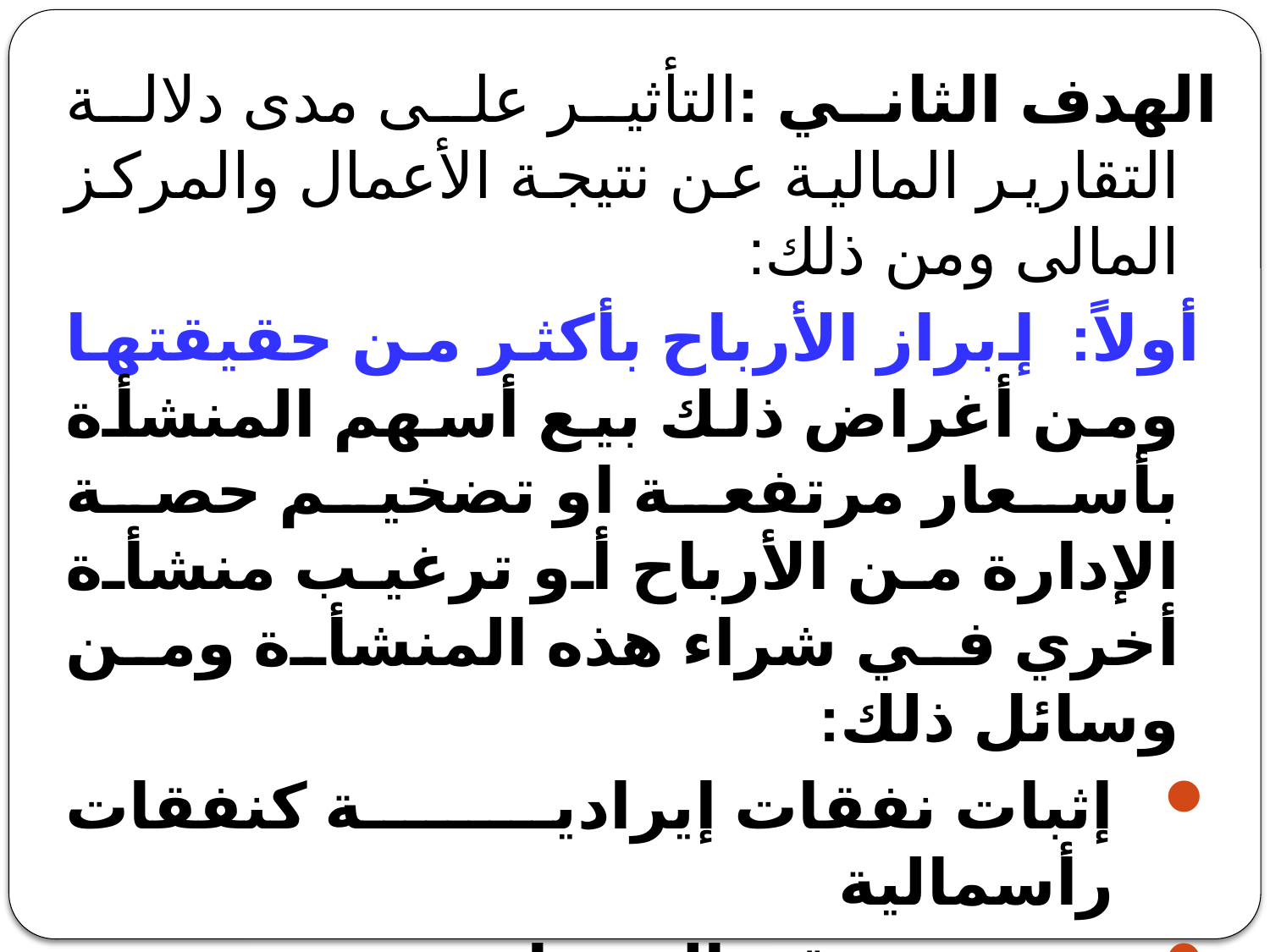

الهدف الثاني :التأثير على مدى دلالة التقارير المالية عن نتيجة الأعمال والمركز المالى ومن ذلك:
 أولاً:  إبراز الأرباح بأكثر من حقيقتها ومن أغراض ذلك بيع أسهم المنشأة بأسعار مرتفعة او تضخيم حصة الإدارة من الأرباح أو ترغيب منشأة أخري في شراء هذه المنشأة ومن وسائل ذلك:
إثبات نفقات إيرادية كنفقات رأسمالية
 تضخيم رقم المبيعات .
 تضخيم رقم المخزون السلعي آخر المدة .